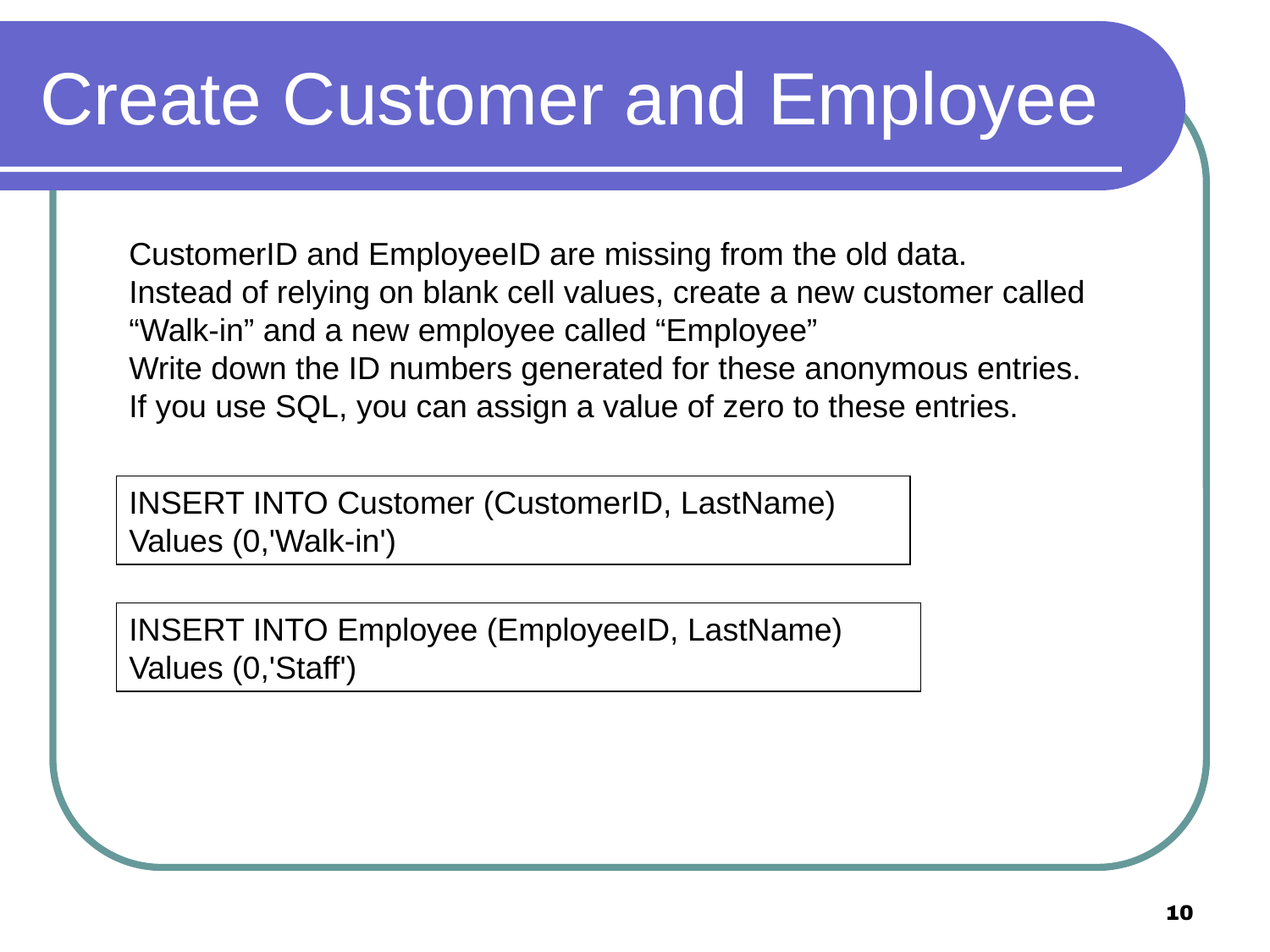

# Create Customer and Employee
CustomerID and EmployeeID are missing from the old data.
Instead of relying on blank cell values, create a new customer called “Walk-in” and a new employee called “Employee”
Write down the ID numbers generated for these anonymous entries.
If you use SQL, you can assign a value of zero to these entries.
INSERT INTO Customer (CustomerID, LastName)
Values (0,'Walk-in')
INSERT INTO Employee (EmployeeID, LastName)
Values (0,'Staff')
10